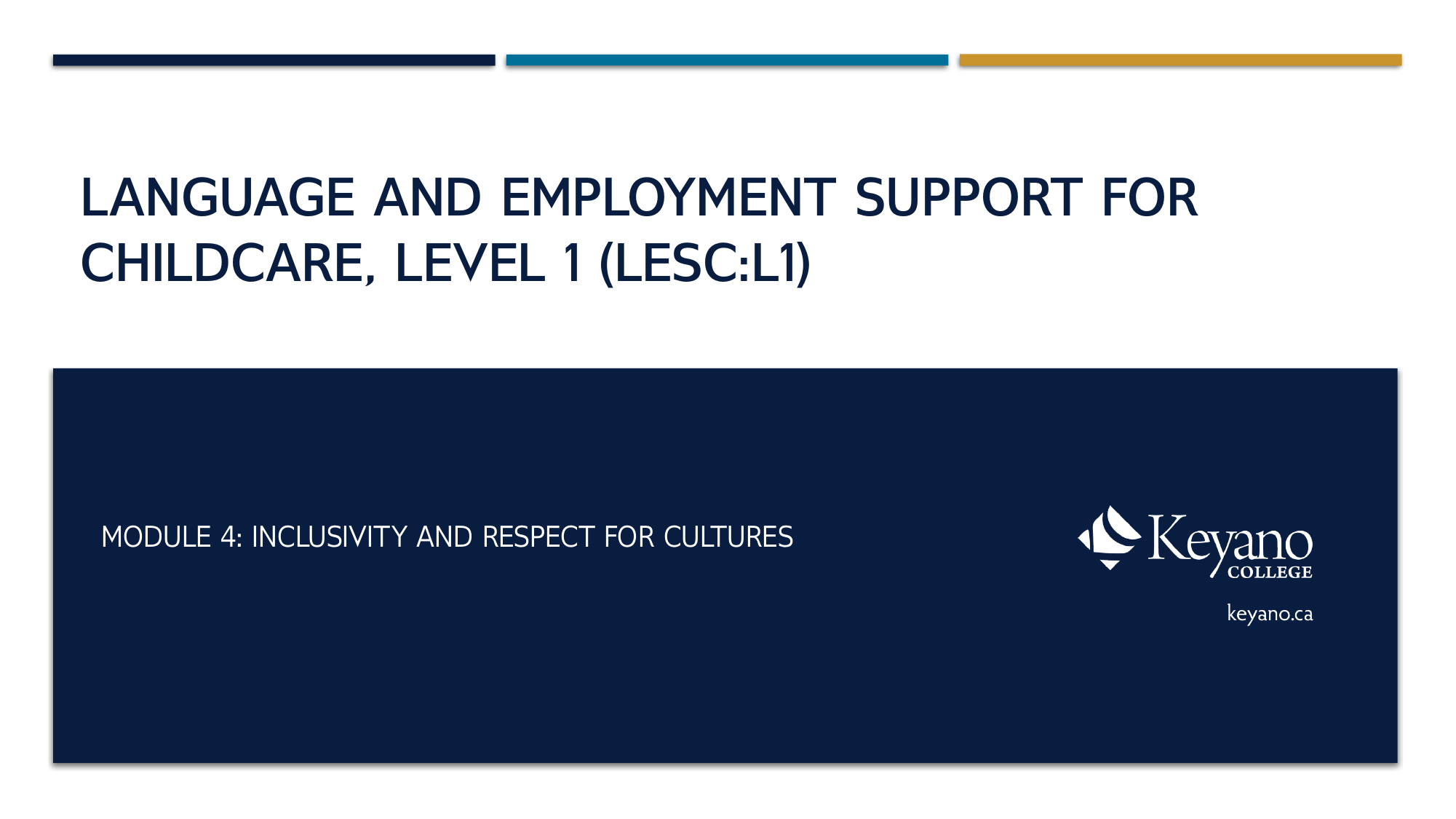

# Language and Employment Support for Childcare, Level 1 (LESC:L1)
Module 4: Inclusivity and Respect for Cultures